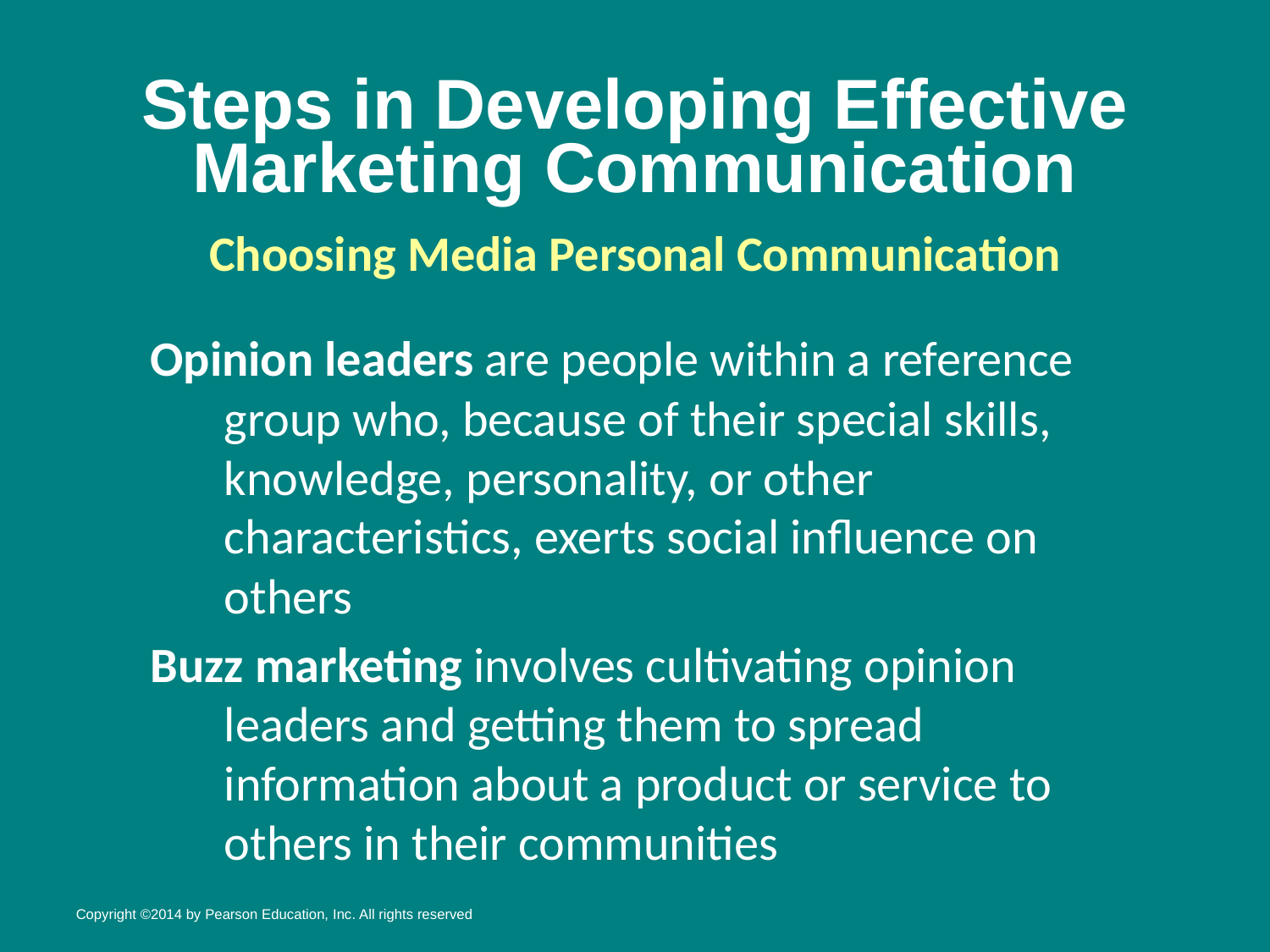

# Steps in Developing Effective Marketing Communication
Choosing Media Personal Communication

Opinion leaders are people within a reference group who, because of their special skills, knowledge, personality, or other characteristics, exerts social influence on others
Buzz marketing involves cultivating opinion leaders and getting them to spread information about a product or service to others in their communities

Copyright ©2014 by Pearson Education, Inc. All rights reserved